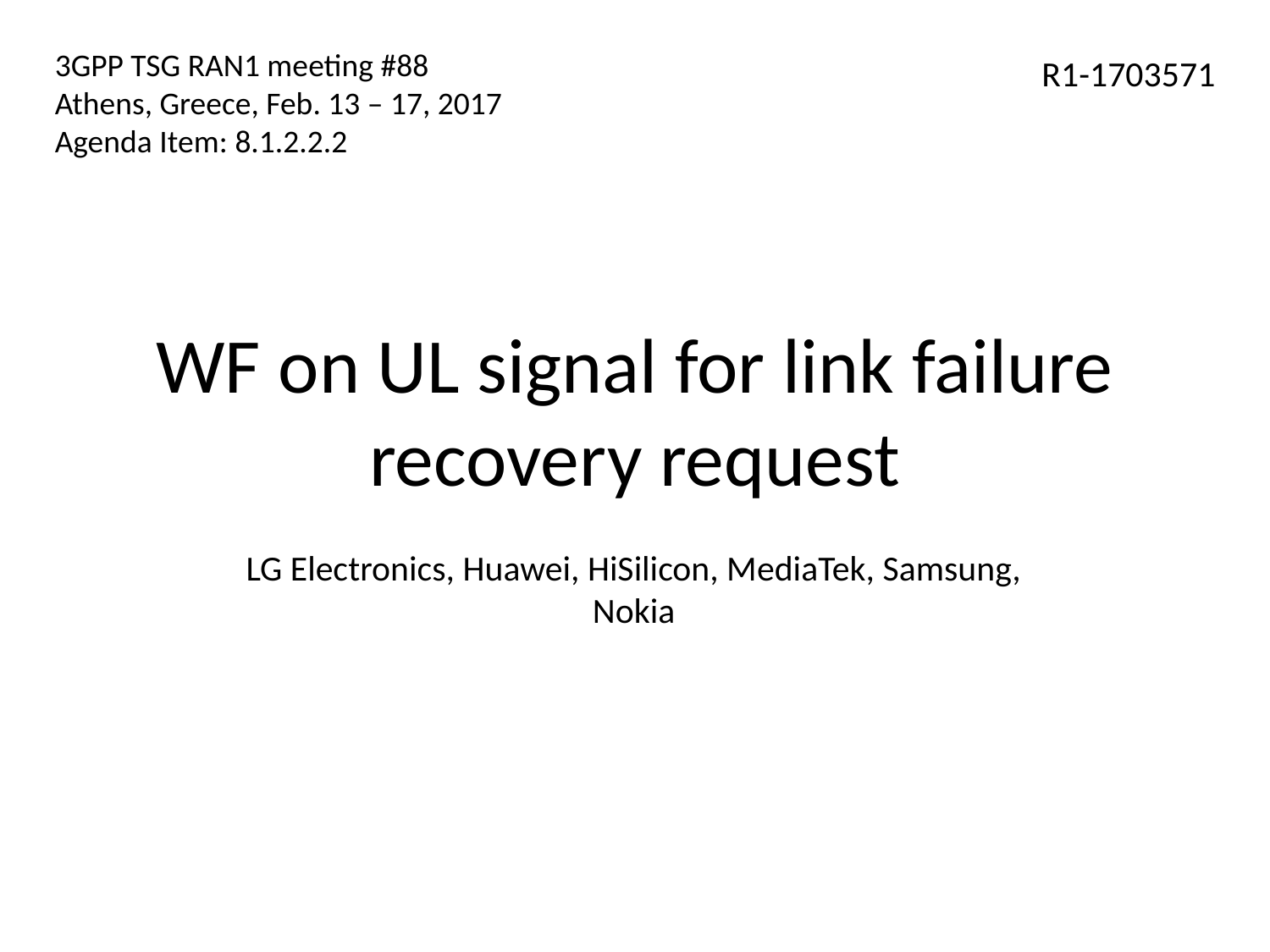

3GPP TSG RAN1 meeting #88
Athens, Greece, Feb. 13 – 17, 2017
Agenda Item: 8.1.2.2.2
R1-1703571
# WF on UL signal for link failure recovery request
LG Electronics, Huawei, HiSilicon, MediaTek, Samsung, Nokia